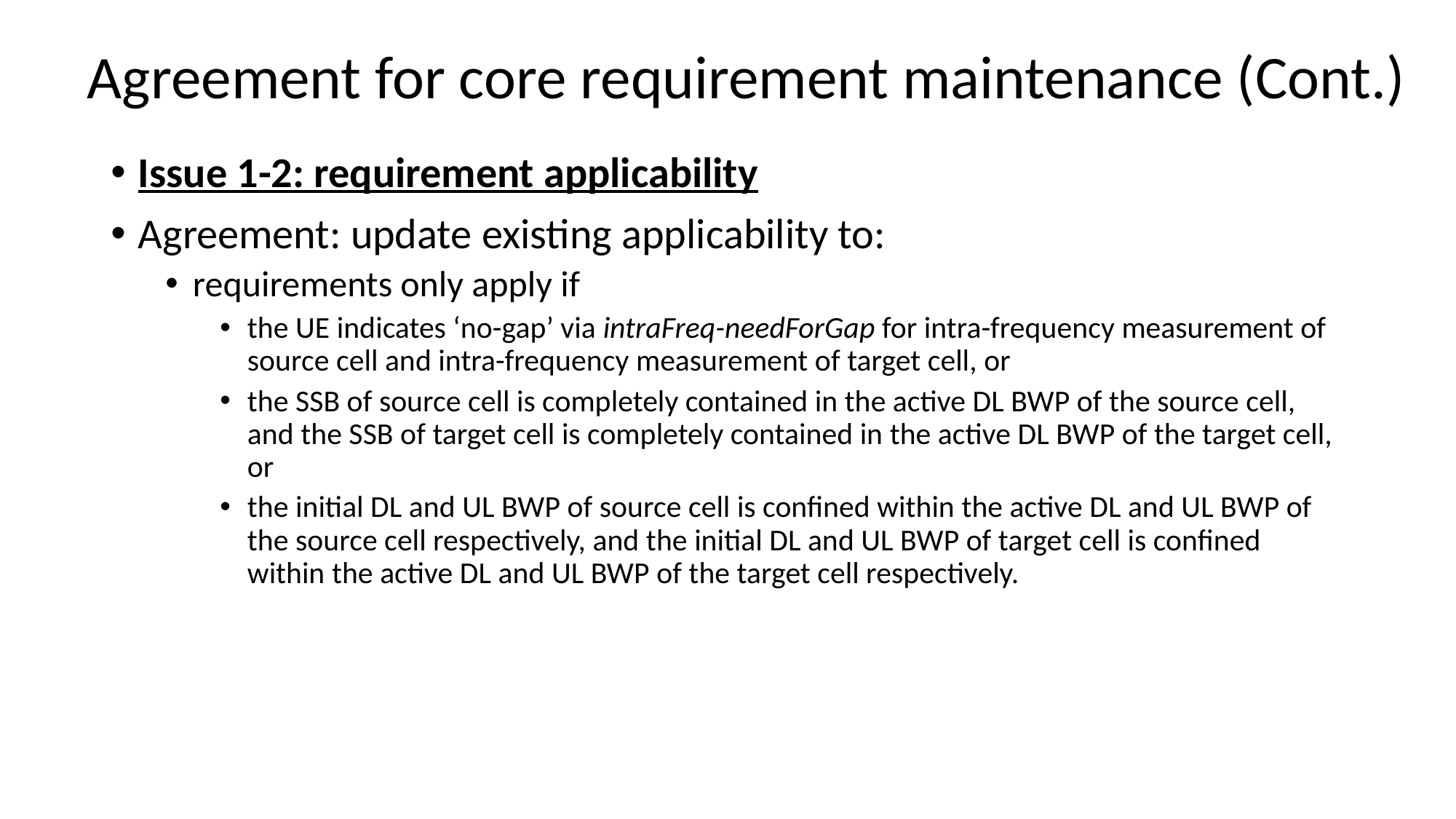

# Agreement for core requirement maintenance (Cont.)
Issue 1-2: requirement applicability
Agreement: update existing applicability to:
requirements only apply if
the UE indicates ‘no-gap’ via intraFreq-needForGap for intra-frequency measurement of source cell and intra-frequency measurement of target cell, or
the SSB of source cell is completely contained in the active DL BWP of the source cell, and the SSB of target cell is completely contained in the active DL BWP of the target cell, or
the initial DL and UL BWP of source cell is confined within the active DL and UL BWP of the source cell respectively, and the initial DL and UL BWP of target cell is confined within the active DL and UL BWP of the target cell respectively.